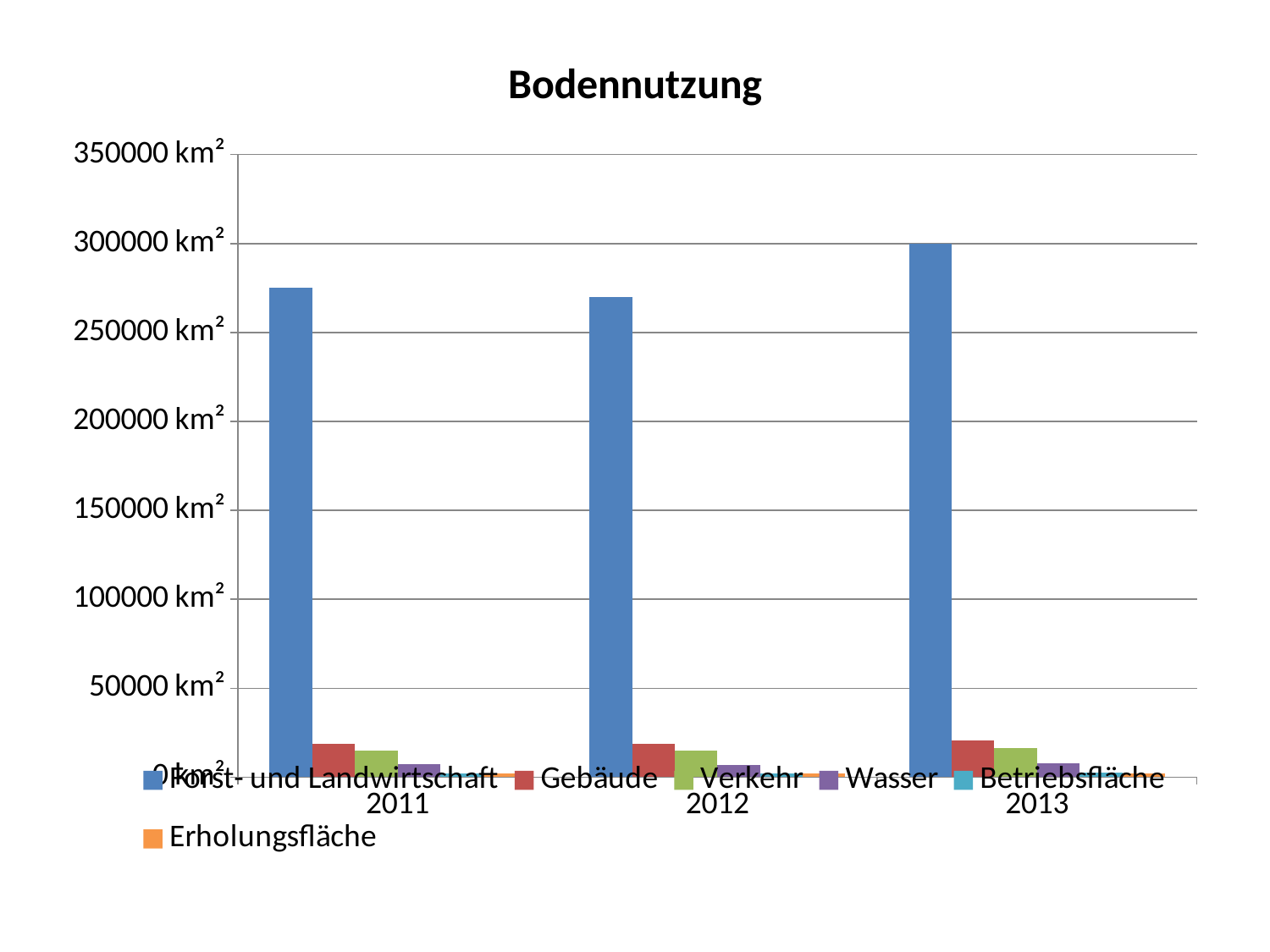

### Chart: Bodennutzung

| Category | Forst- und Landwirtschaft | Gebäude | Verkehr | Wasser | Betriebsfläche | Erholungsfläche |
|---|---|---|---|---|---|---|
| 2011 | 275178.76200000005 | 18963.126 | 14988.186000000002 | 7158.564 | 2228.9040000000005 | 2117.826 |
| 2012 | 269783.10000000003 | 18591.3 | 14694.300000000001 | 7018.2 | 2185.2000000000003 | 2076.3 |
| 2013 | 299759.0 | 20657.0 | 16327.0 | 7798.0 | 2428.0 | 2307.0 |